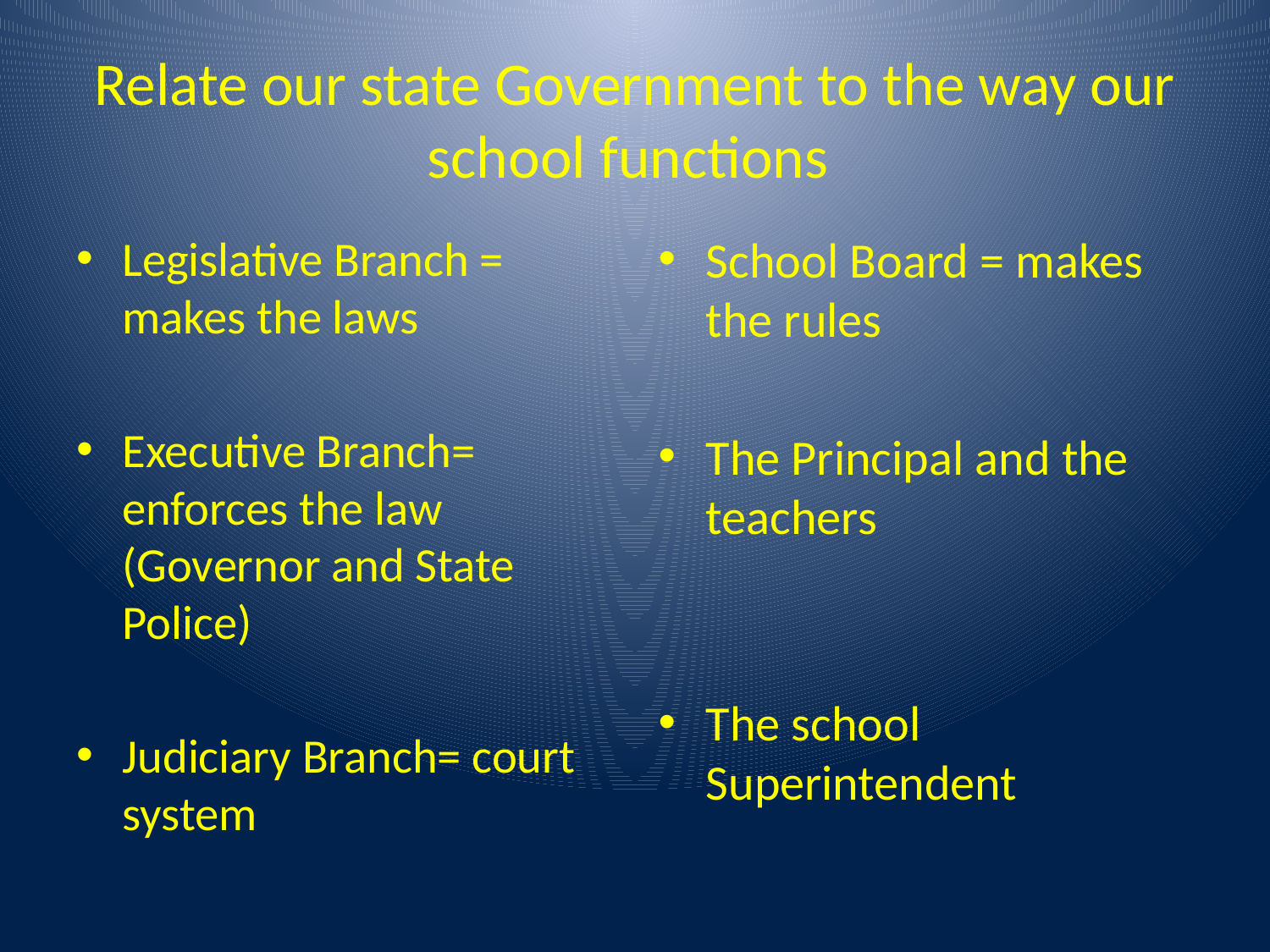

# Relate our state Government to the way our school functions
Legislative Branch = makes the laws

Executive Branch= enforces the law (Governor and State Police)

Judiciary Branch= court system
School Board = makes the rules

The Principal and the teachers

The school Superintendent